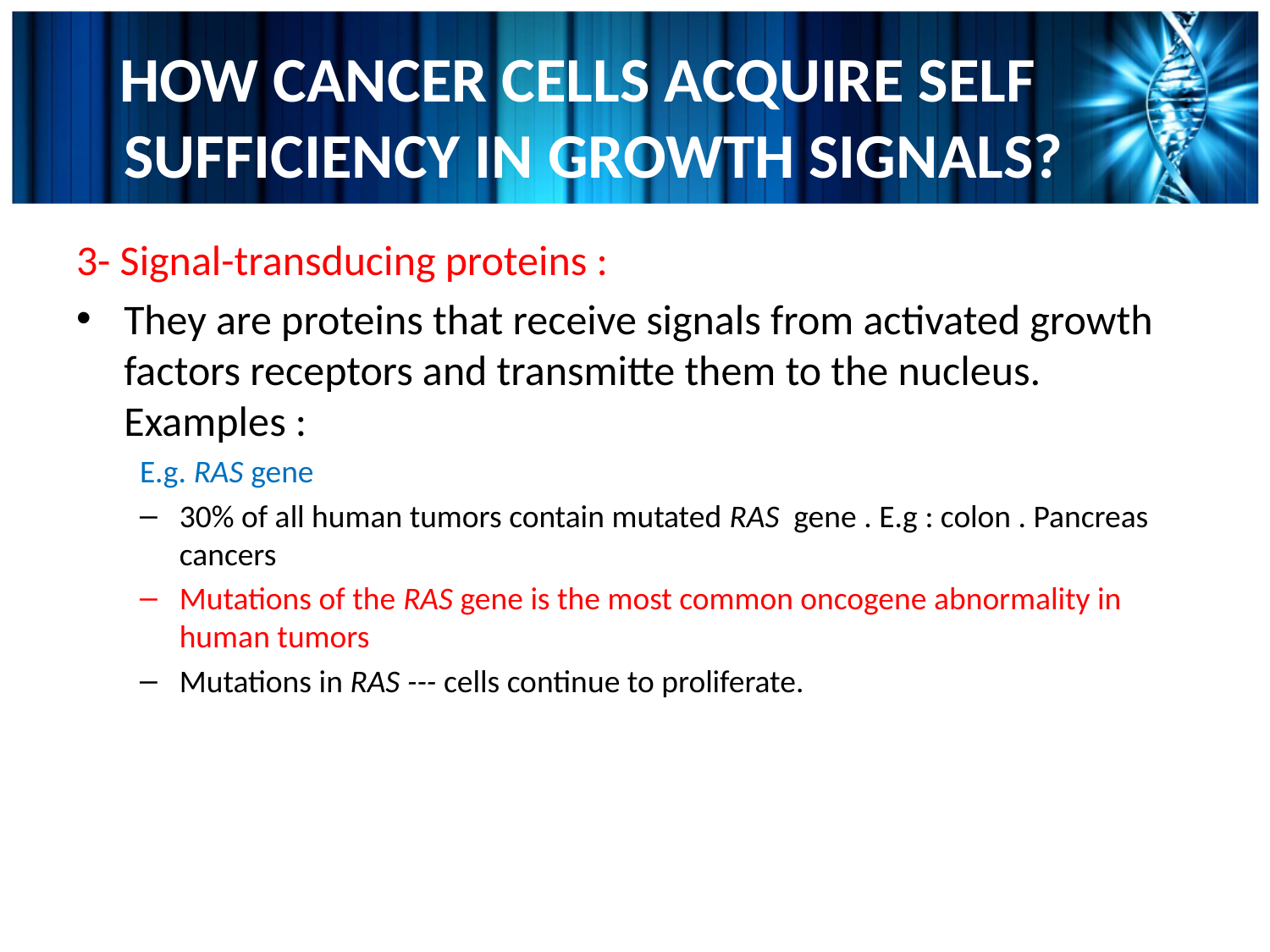

HOW CANCER CELLS ACQUIRE SELF SUFFICIENCY IN GROWTH SIGNALS?

3- Signal-transducing proteins :
They are proteins that receive signals from activated growth factors receptors and transmitte them to the nucleus. Examples :
E.g. RAS gene
30% of all human tumors contain mutated RAS  gene . E.g : colon . Pancreas cancers
Mutations of the RAS gene is the most common oncogene abnormality in human tumors
Mutations in RAS --- cells continue to proliferate.